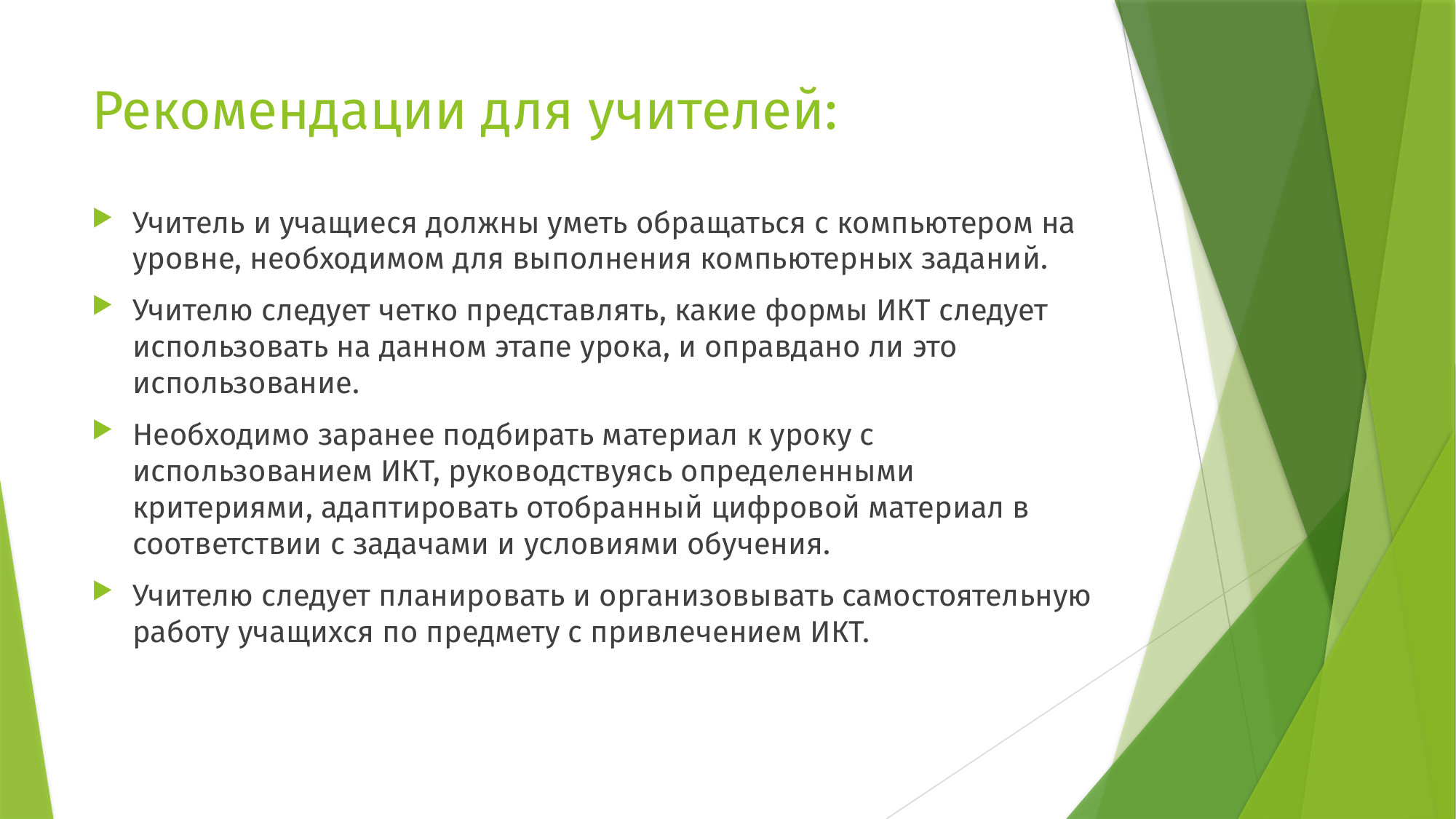

# Рекомендации для учителей:
Учитель и учащиеся должны уметь обращаться с компьютером на уровне, необходимом для выполнения компьютерных заданий.
Учителю следует четко представлять, какие формы ИКТ следует использовать на данном этапе урока, и оправдано ли это использование.
Необходимо заранее подбирать материал к уроку с использованием ИКТ, руководствуясь определенными критериями, адаптировать отобранный цифровой материал в соответствии с задачами и условиями обучения.
Учителю следует планировать и организовывать самостоятельную работу учащихся по предмету с привлечением ИКТ.